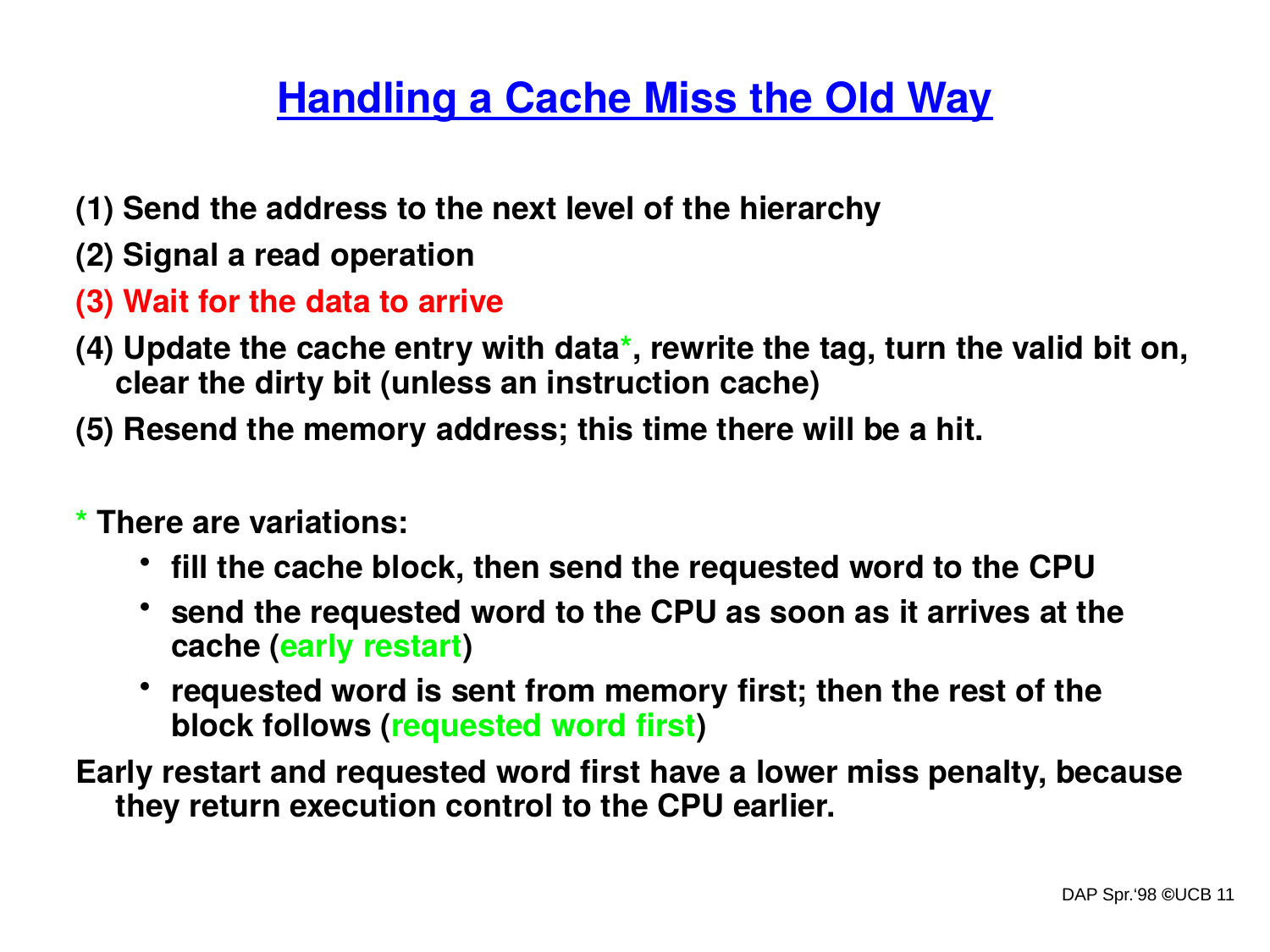

# Handling a Cache Miss the Old Way
(1) Send the address to the next level of the hierarchy
(2) Signal a read operation
(3) Wait for the data to arrive
(4) Update the cache entry with data*, rewrite the tag, turn the valid bit on, clear the dirty bit (unless an instruction cache)
(5) Resend the memory address; this time there will be a hit.

* There are variations:
fill the cache block, then send the requested word to the CPU
send the requested word to the CPU as soon as it arrives at the cache (early restart)
requested word is sent from memory first; then the rest of the block follows (requested word first)
Early restart and requested word first have a lower miss penalty, because they return execution control to the CPU earlier.